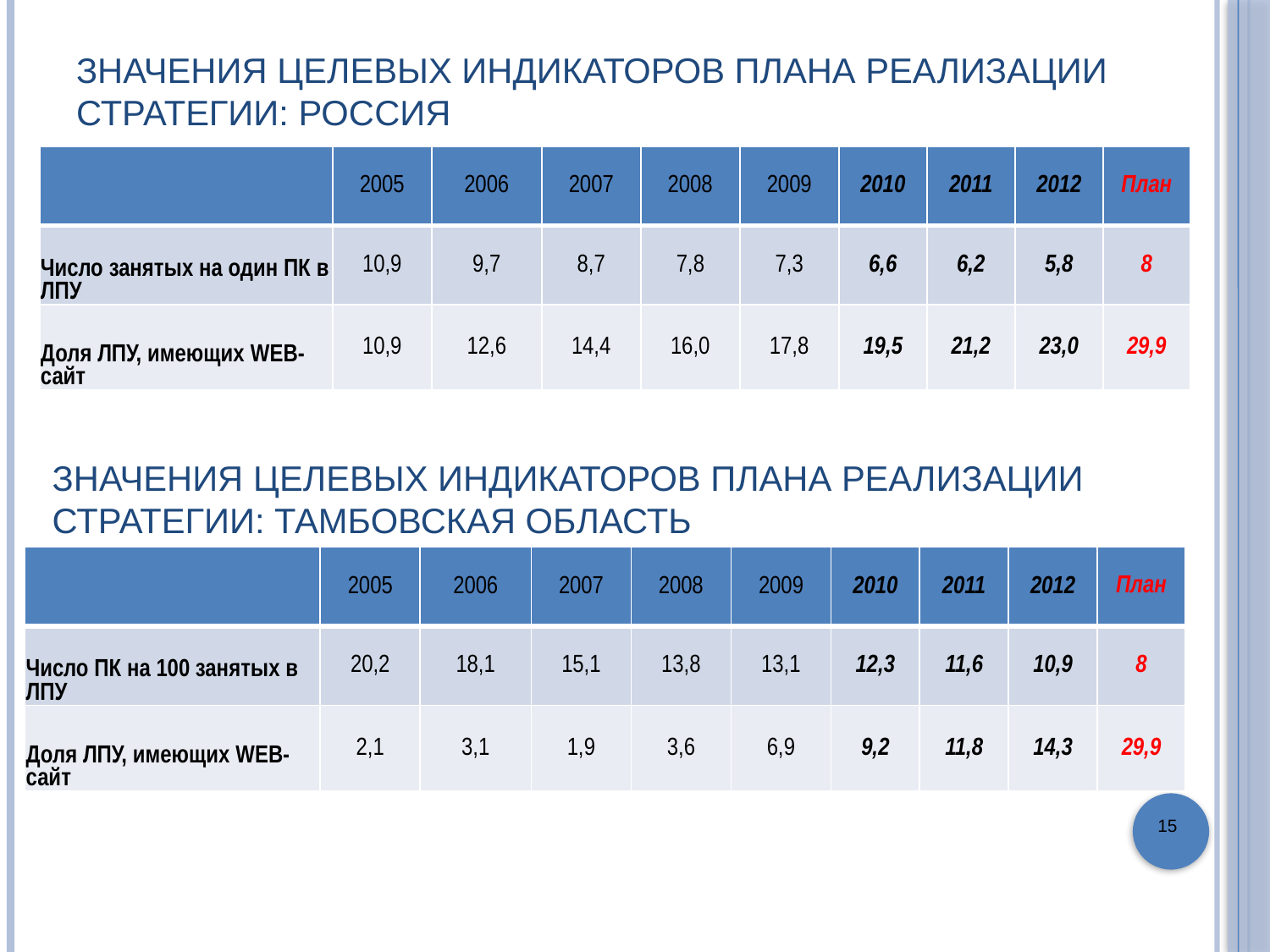

# Значения целевых индикаторов Плана реализации Стратегии: Россия
|  | 2005 | 2006 | 2007 | 2008 | 2009 | 2010 | 2011 | 2012 | План |
| --- | --- | --- | --- | --- | --- | --- | --- | --- | --- |
| Число занятых на один ПК в ЛПУ | 10,9 | 9,7 | 8,7 | 7,8 | 7,3 | 6,6 | 6,2 | 5,8 | 8 |
| Доля ЛПУ, имеющих WEB-сайт | 10,9 | 12,6 | 14,4 | 16,0 | 17,8 | 19,5 | 21,2 | 23,0 | 29,9 |
Значения целевых индикаторов Плана реализации Стратегии: Тамбовская область
|  | 2005 | 2006 | 2007 | 2008 | 2009 | 2010 | 2011 | 2012 | План |
| --- | --- | --- | --- | --- | --- | --- | --- | --- | --- |
| Число ПК на 100 занятых в ЛПУ | 20,2 | 18,1 | 15,1 | 13,8 | 13,1 | 12,3 | 11,6 | 10,9 | 8 |
| Доля ЛПУ, имеющих WEB-сайт | 2,1 | 3,1 | 1,9 | 3,6 | 6,9 | 9,2 | 11,8 | 14,3 | 29,9 |
15